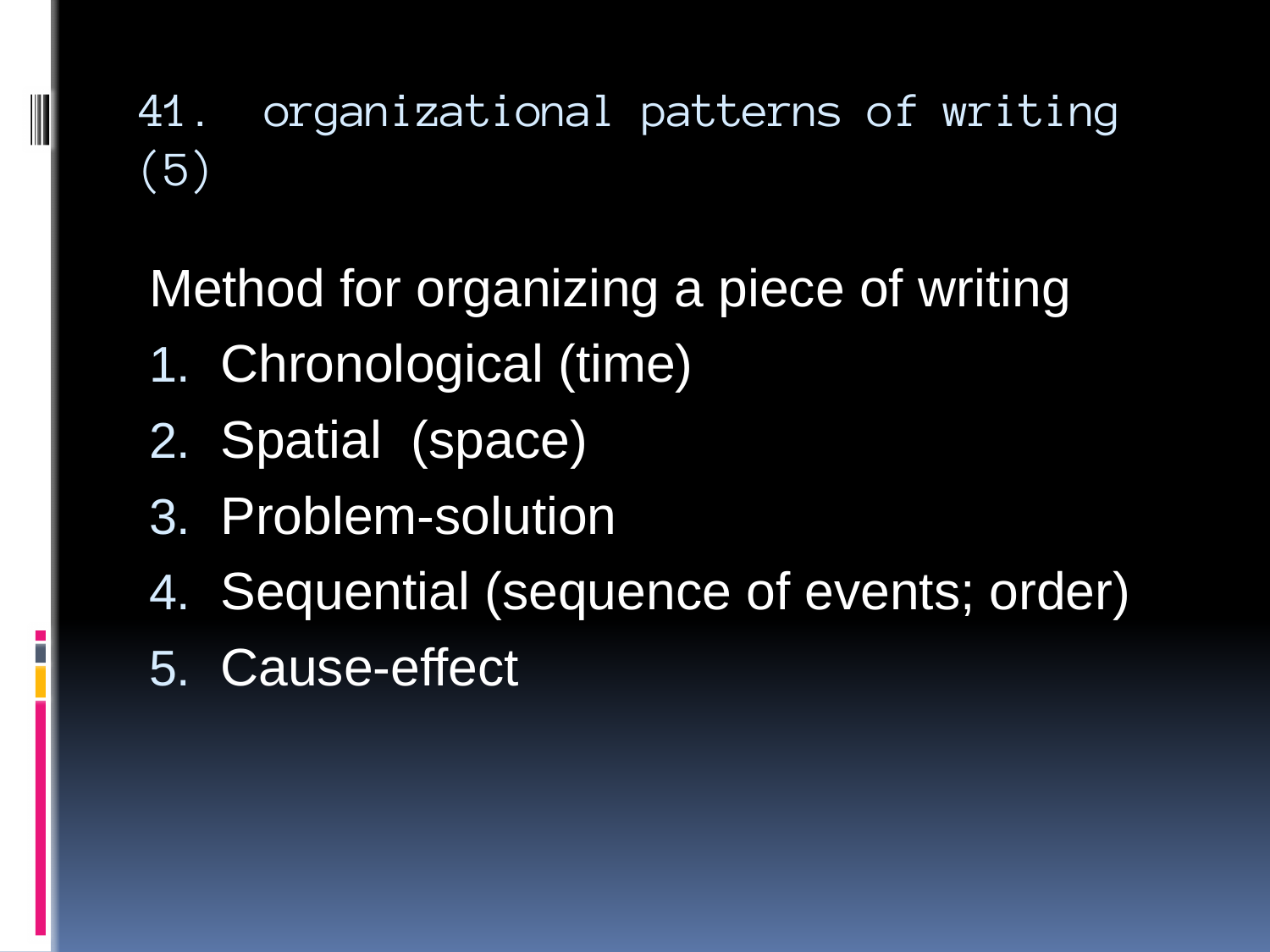

# 41.  organizational patterns of writing (5)
Method for organizing a piece of writing
Chronological (time)
Spatial  (space)
Problem-solution
Sequential (sequence of events; order)
Cause-effect